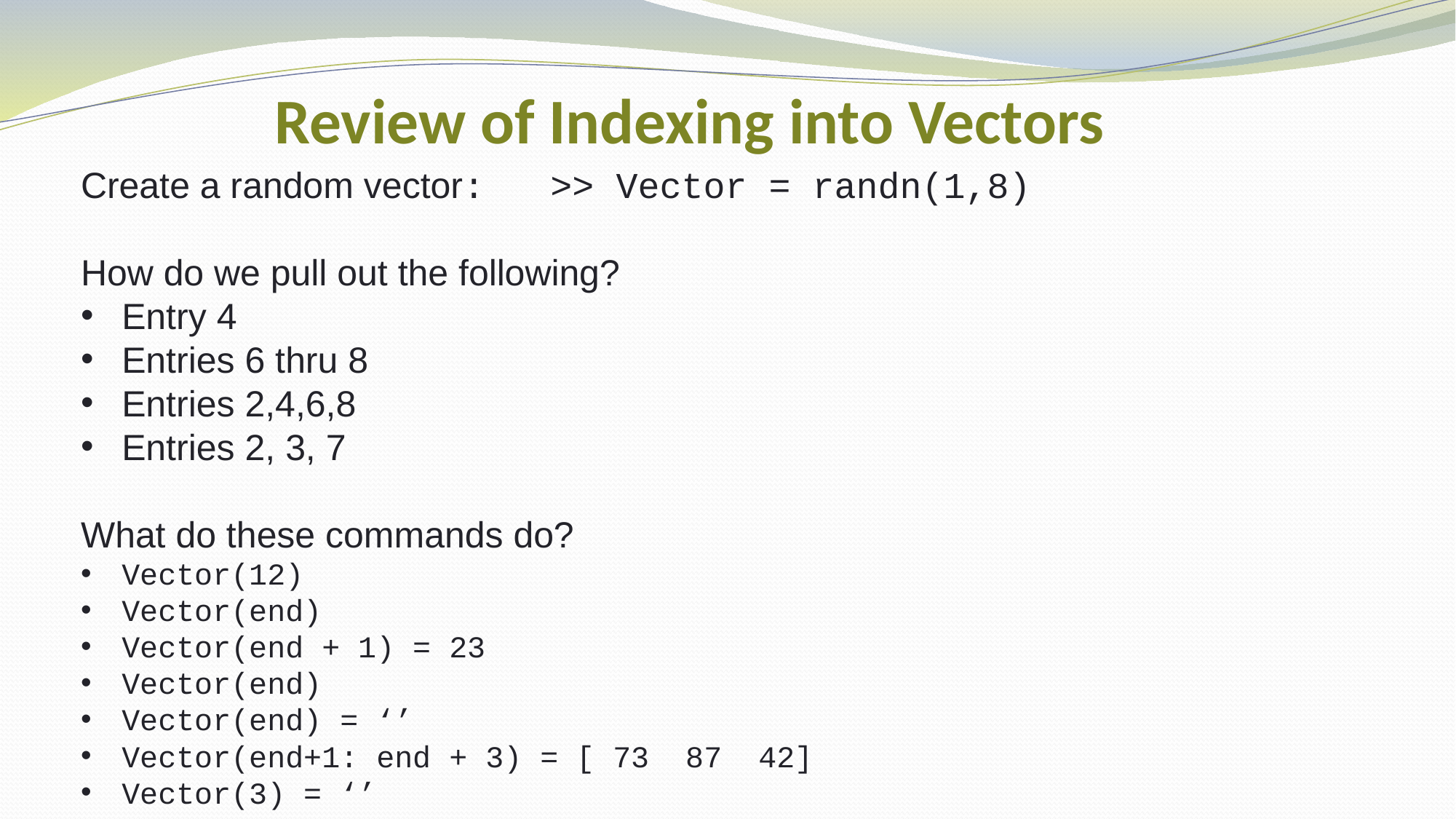

# Review of Indexing into Vectors
Create a random vector:   >> Vector = randn(1,8)

How do we pull out the following?
Entry 4
Entries 6 thru 8
Entries 2,4,6,8
Entries 2, 3, 7

What do these commands do?
Vector(12)
Vector(end)
Vector(end + 1) = 23
Vector(end)
Vector(end) = ‘’
Vector(end+1: end + 3) = [ 73  87  42]
Vector(3) = ‘’